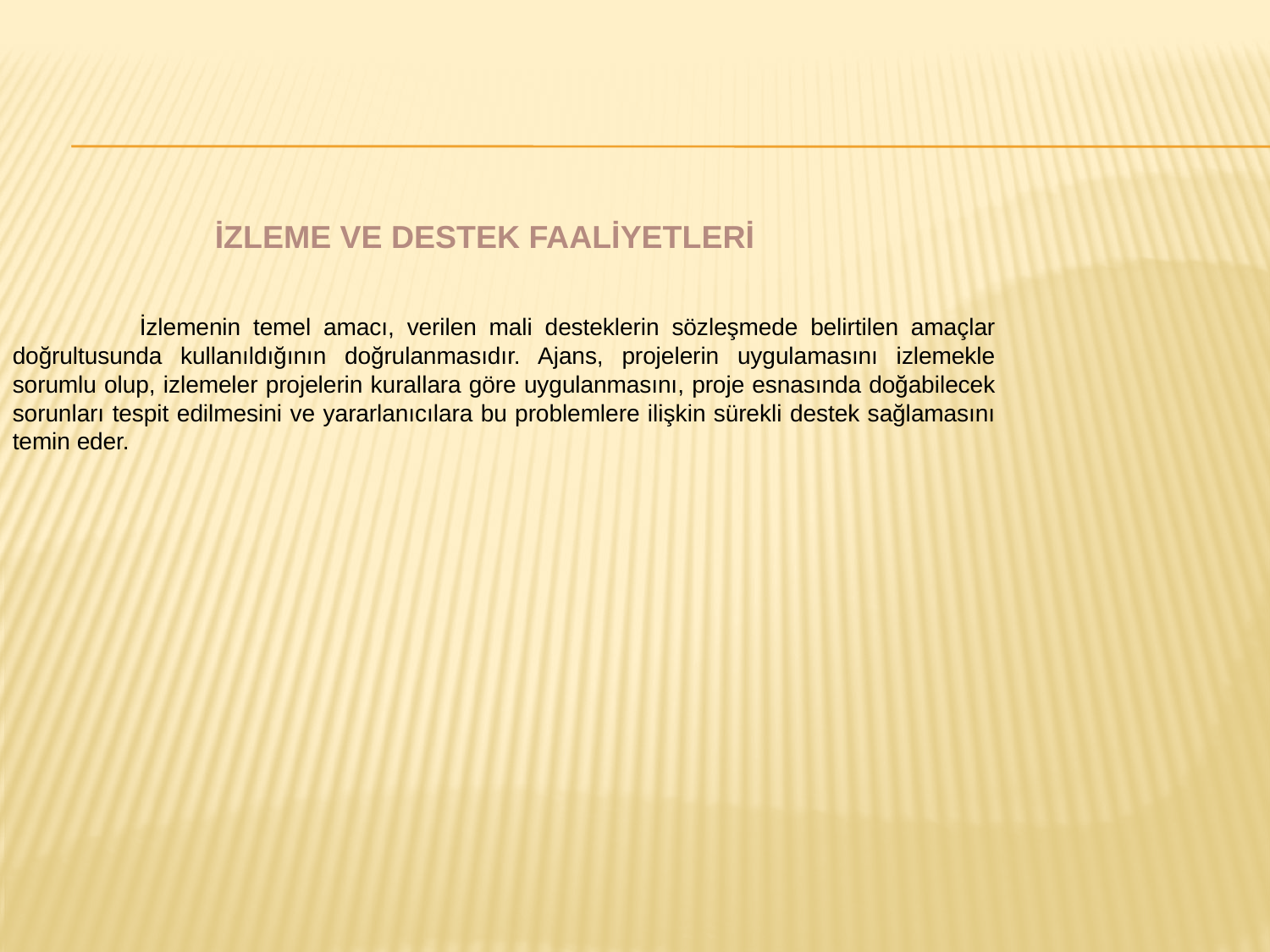

İZLEME VE DESTEK FAALİYETLERİ
	İzlemenin temel amacı, verilen mali desteklerin sözleşmede belirtilen amaçlar doğrultusunda kullanıldığının doğrulanmasıdır. Ajans, projelerin uygulamasını izlemekle sorumlu olup, izlemeler projelerin kurallara göre uygulanmasını, proje esnasında doğabilecek sorunları tespit edilmesini ve yararlanıcılara bu problemlere ilişkin sürekli destek sağlamasını temin eder.